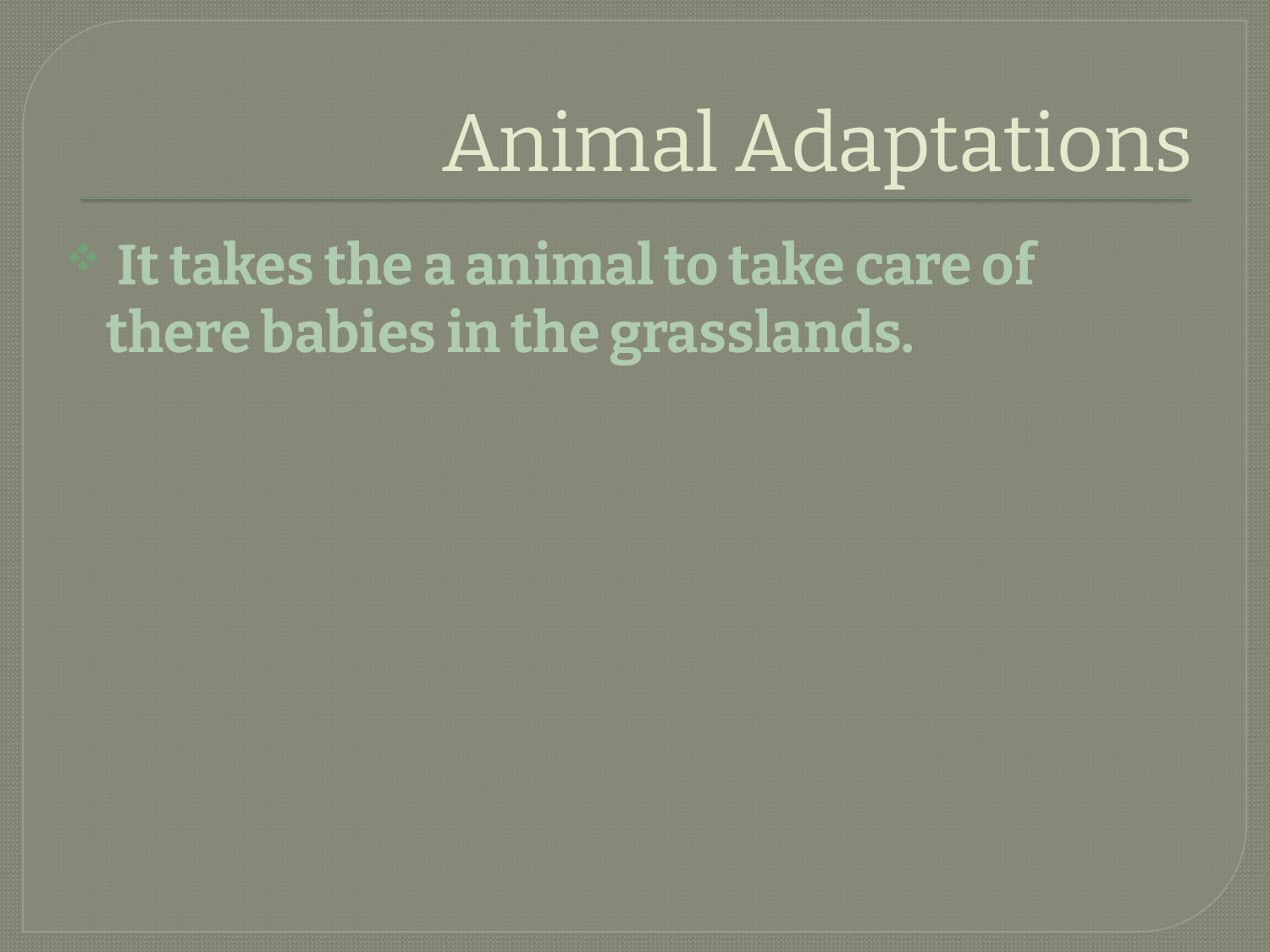

# Animal Adaptations
 It takes the a animal to take care of there babies in the grasslands.